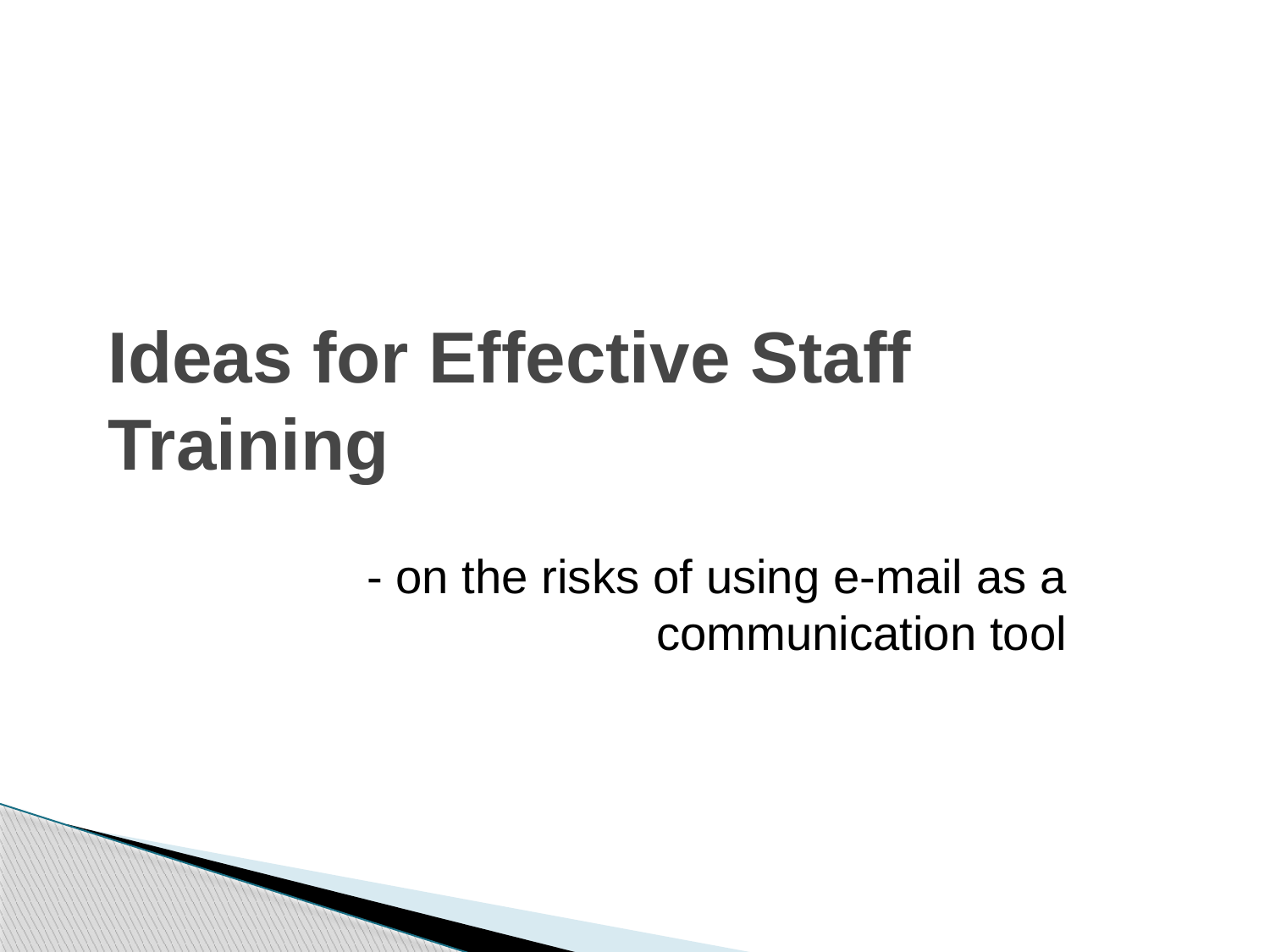

# Ideas for Effective Staff Training
- on the risks of using e-mail as a communication tool